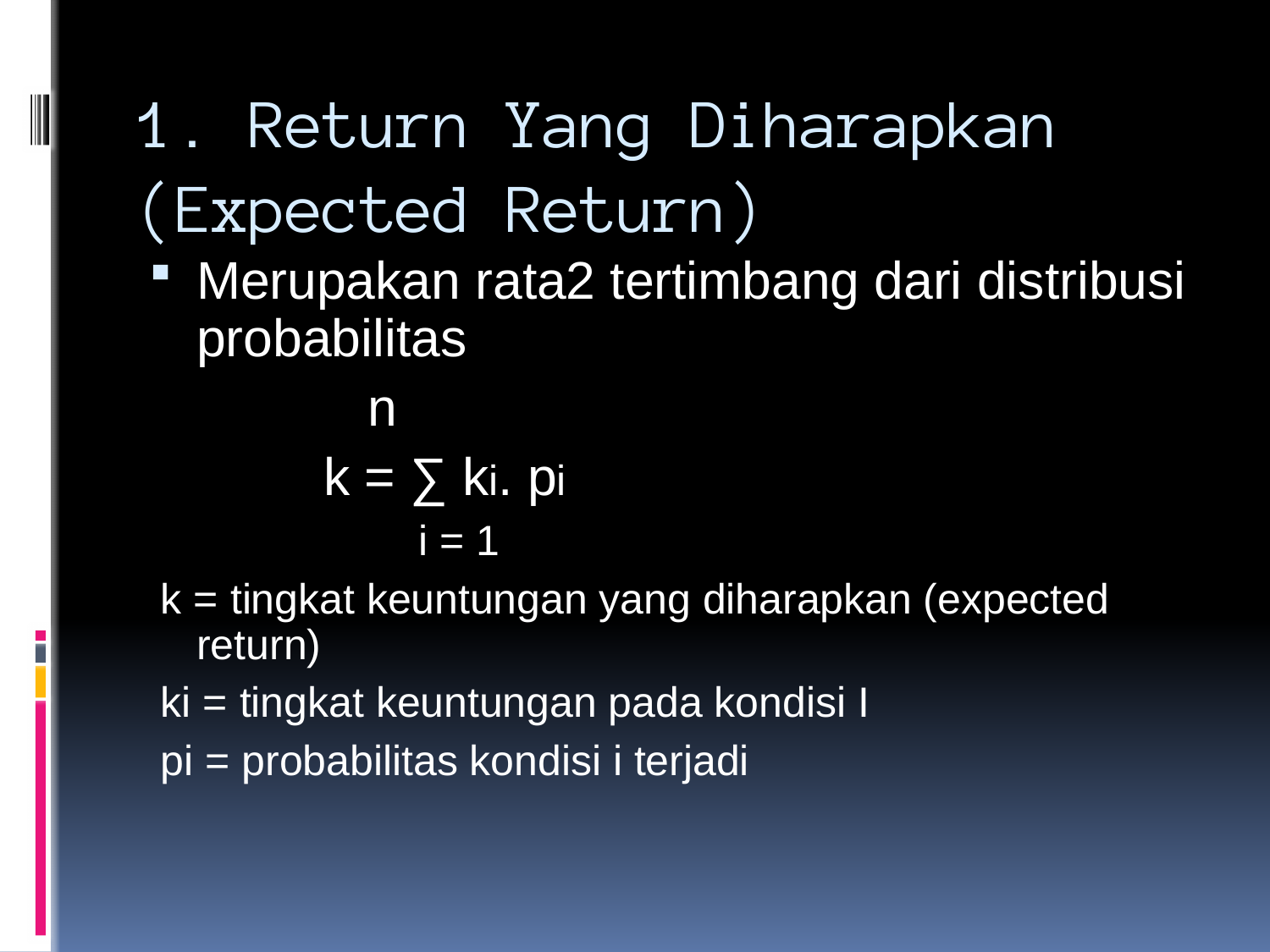

# 1. Return Yang Diharapkan (Expected Return)
Merupakan rata2 tertimbang dari distribusi probabilitas
               n
		k = ∑ ki. pi
		        i = 1
 k = tingkat keuntungan yang diharapkan (expected return)
 ki = tingkat keuntungan pada kondisi I
 pi = probabilitas kondisi i terjadi